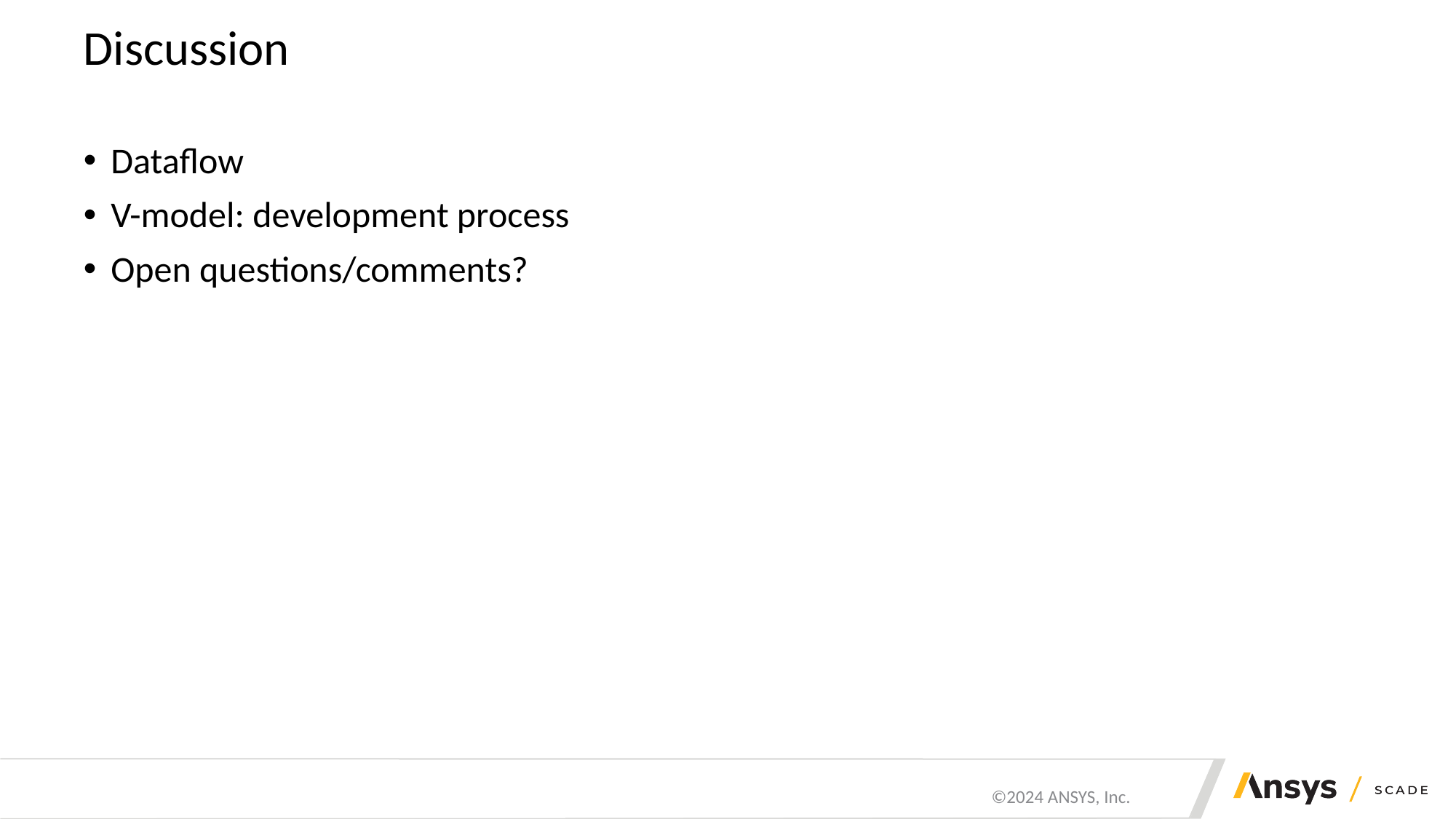

# Discussion
Dataflow
V-model: development process
Open questions/comments?